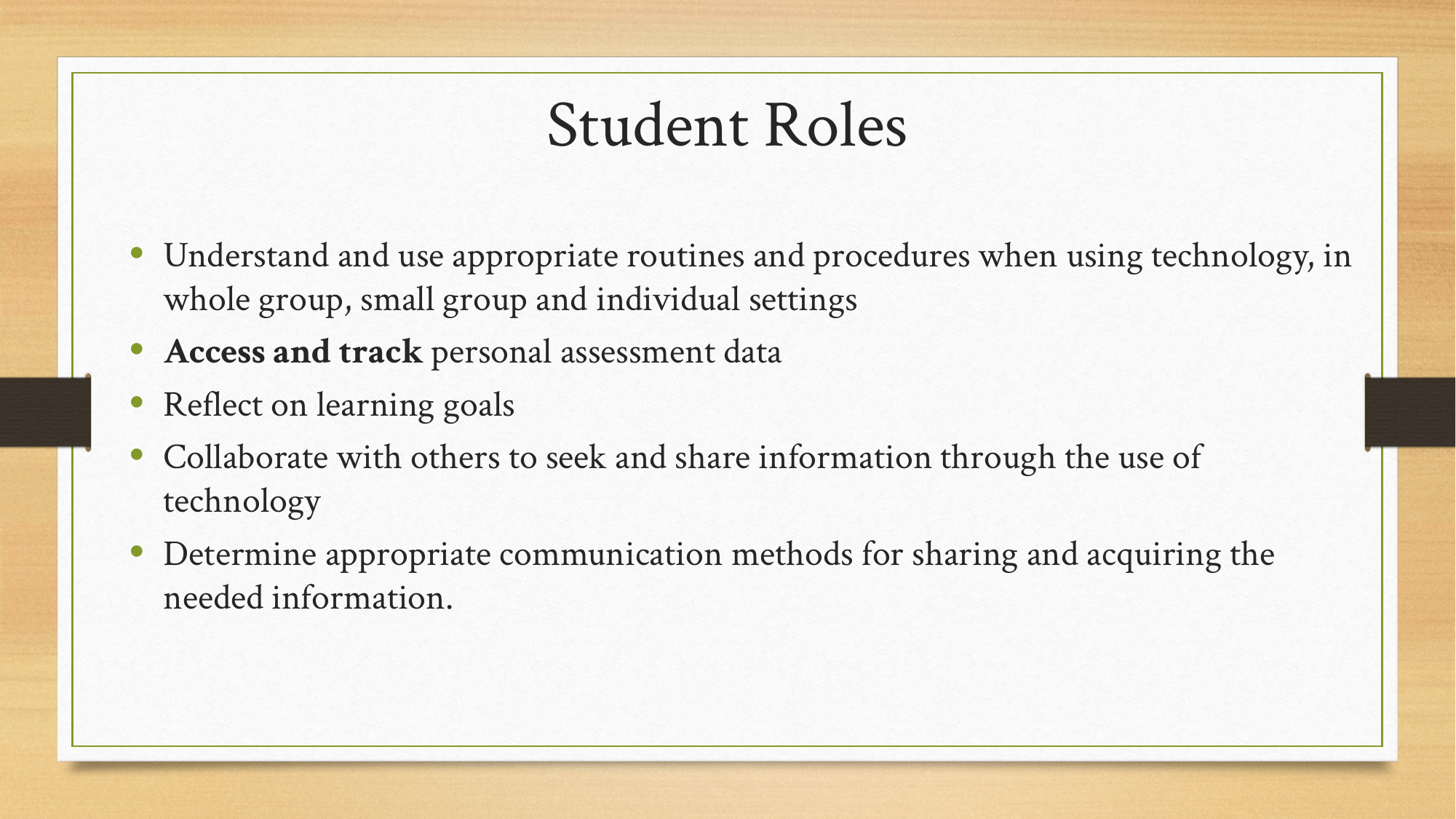

# Student Roles

Understand and use appropriate routines and procedures when using technology, in whole group, small group and individual settings
Access and track personal assessment data
Reflect on learning goals
Collaborate with others to seek and share information through the use of technology
Determine appropriate communication methods for sharing and acquiring the needed information.